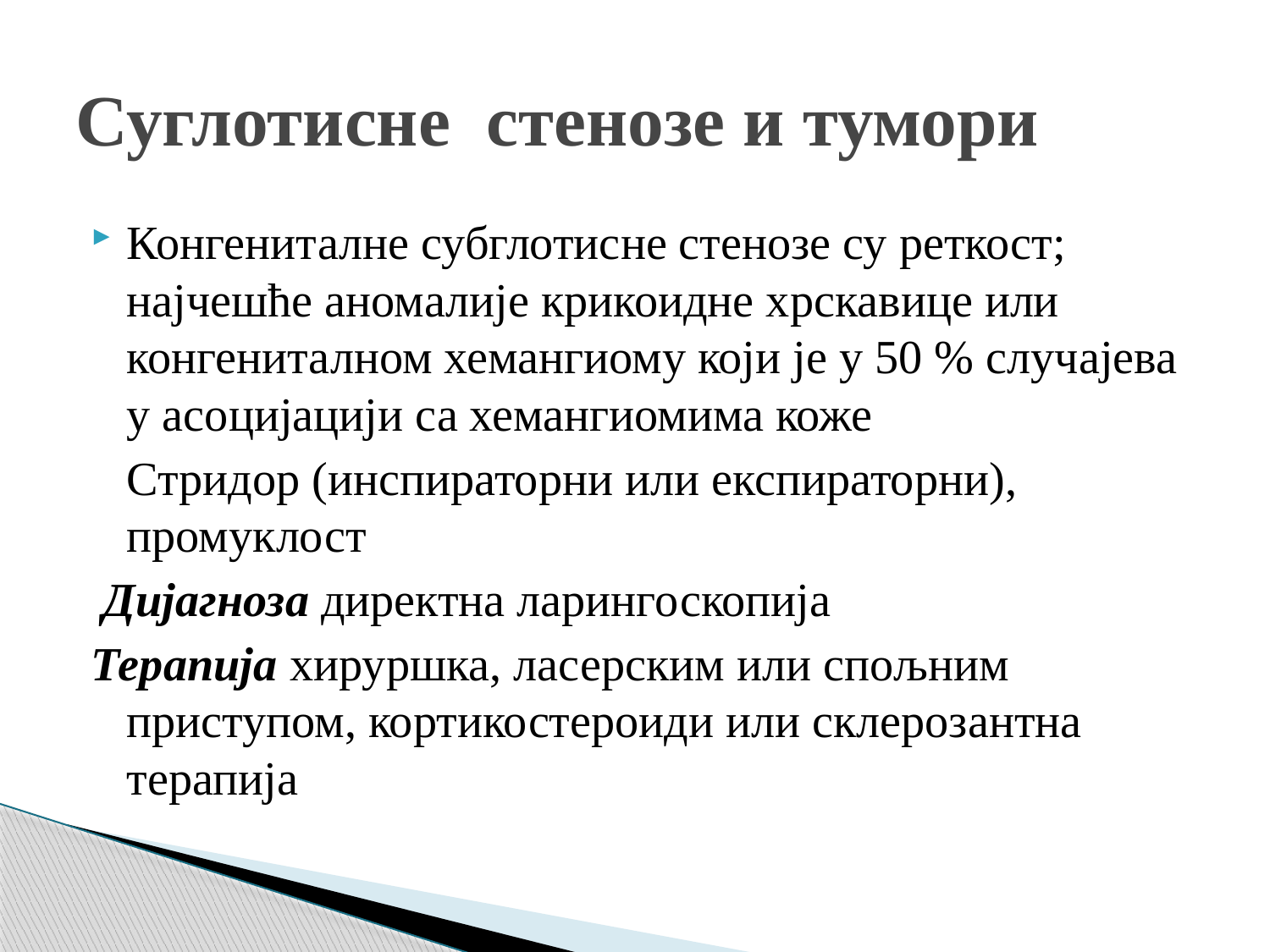

# Суглотисне  стенозе и тумори
Конгениталне субглотисне стенозе су реткост; најчешће аномалије крикоидне хрскавице или конгениталном хемангиому који је у 50 % случајева у асоцијацији са хемангиомима коже
   Стридор (инспираторни или експираторни), промуклост
 Дијагноза директна ларингоскопија
Терапија хируршка, ласерским или спољним приступом, кортикостероиди или склерозантна терапија